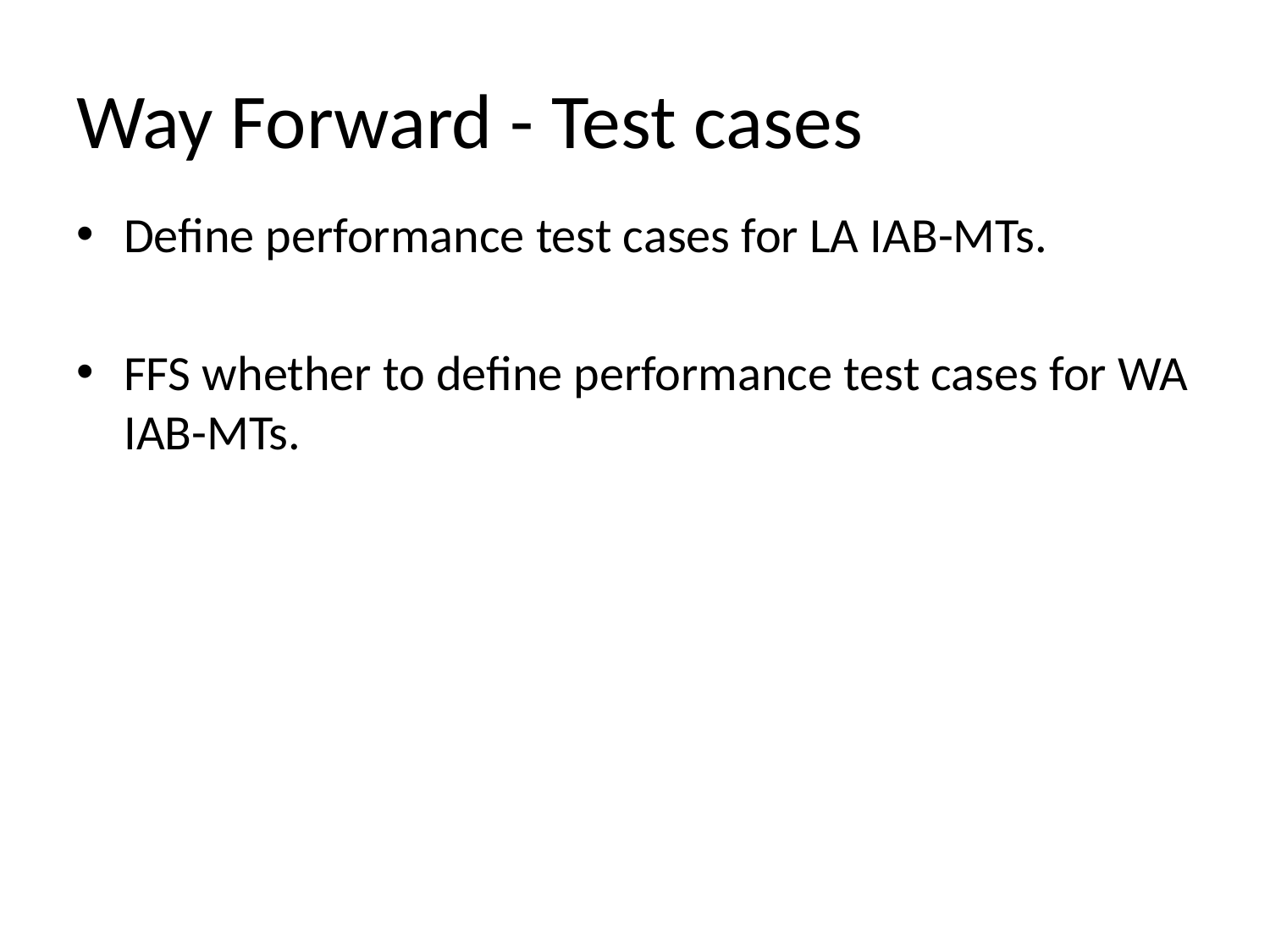

# Way Forward - Test cases
Define performance test cases for LA IAB-MTs.

FFS whether to define performance test cases for WA IAB-MTs.